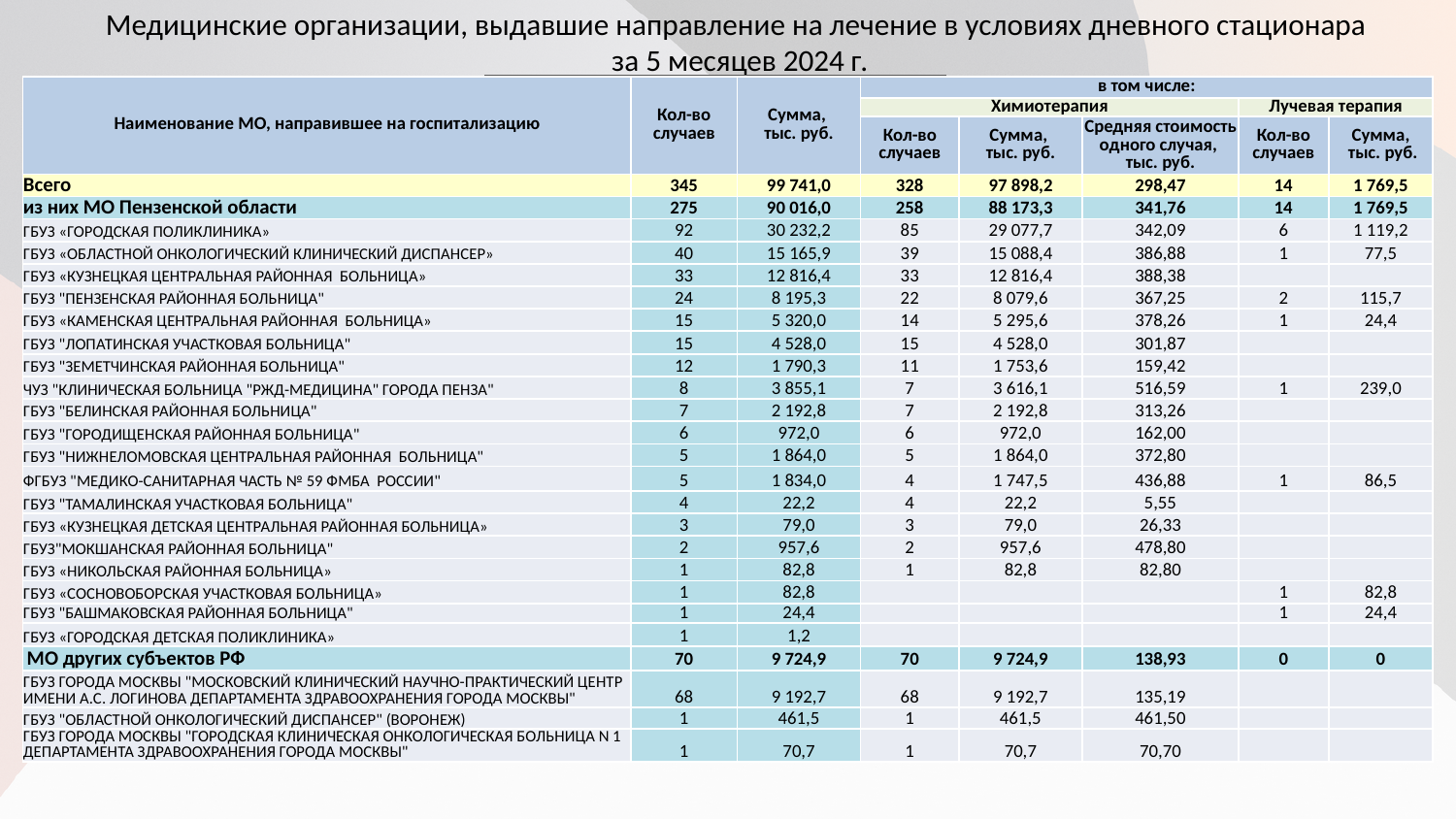

# Медицинские организации, выдавшие направление на лечение в условиях дневного стационара за 5 месяцев 2024 г.
| Наименование МО, направившее на госпитализацию | Кол-во случаев | Сумма, тыс. руб. | в том числе: |  |  |  |  |
| --- | --- | --- | --- | --- | --- | --- | --- |
|  |  |  | Химиотерапия |  |  | Лучевая терапия |  |
|  |  |  | Кол-во случаев | Сумма, тыс. руб. | Средняя стоимость одного случая, тыс. руб. | Кол-во случаев | Сумма, тыс. руб. |
| Всего | 345 | 99 741,0 | 328 | 97 898,2 | 298,47 | 14 | 1 769,5 |
| из них МО Пензенской области | 275 | 90 016,0 | 258 | 88 173,3 | 341,76 | 14 | 1 769,5 |
| ГБУЗ «ГОРОДСКАЯ ПОЛИКЛИНИКА» | 92 | 30 232,2 | 85 | 29 077,7 | 342,09 | 6 | 1 119,2 |
| ГБУЗ «ОБЛАСТНОЙ ОНКОЛОГИЧЕСКИЙ КЛИНИЧЕСКИЙ ДИСПАНСЕР» | 40 | 15 165,9 | 39 | 15 088,4 | 386,88 | 1 | 77,5 |
| ГБУЗ «КУЗНЕЦКАЯ ЦЕНТРАЛЬНАЯ РАЙОННАЯ БОЛЬНИЦА» | 33 | 12 816,4 | 33 | 12 816,4 | 388,38 |  |  |
| ГБУЗ "ПЕНЗЕНСКАЯ РАЙОННАЯ БОЛЬНИЦА" | 24 | 8 195,3 | 22 | 8 079,6 | 367,25 | 2 | 115,7 |
| ГБУЗ «КАМЕНСКАЯ ЦЕНТРАЛЬНАЯ РАЙОННАЯ БОЛЬНИЦА» | 15 | 5 320,0 | 14 | 5 295,6 | 378,26 | 1 | 24,4 |
| ГБУЗ "ЛОПАТИНСКАЯ УЧАСТКОВАЯ БОЛЬНИЦА" | 15 | 4 528,0 | 15 | 4 528,0 | 301,87 |  |  |
| ГБУЗ "ЗЕМЕТЧИНСКАЯ РАЙОННАЯ БОЛЬНИЦА" | 12 | 1 790,3 | 11 | 1 753,6 | 159,42 |  |  |
| ЧУЗ "КЛИНИЧЕСКАЯ БОЛЬНИЦА "РЖД-МЕДИЦИНА" ГОРОДА ПЕНЗА" | 8 | 3 855,1 | 7 | 3 616,1 | 516,59 | 1 | 239,0 |
| ГБУЗ "БЕЛИНСКАЯ РАЙОННАЯ БОЛЬНИЦА" | 7 | 2 192,8 | 7 | 2 192,8 | 313,26 |  |  |
| ГБУЗ "ГОРОДИЩЕНСКАЯ РАЙОННАЯ БОЛЬНИЦА" | 6 | 972,0 | 6 | 972,0 | 162,00 |  |  |
| ГБУЗ "НИЖНЕЛОМОВСКАЯ ЦЕНТРАЛЬНАЯ РАЙОННАЯ БОЛЬНИЦА" | 5 | 1 864,0 | 5 | 1 864,0 | 372,80 |  |  |
| ФГБУЗ "МЕДИКО-САНИТАРНАЯ ЧАСТЬ № 59 ФМБА РОССИИ" | 5 | 1 834,0 | 4 | 1 747,5 | 436,88 | 1 | 86,5 |
| ГБУЗ "ТАМАЛИНСКАЯ УЧАСТКОВАЯ БОЛЬНИЦА" | 4 | 22,2 | 4 | 22,2 | 5,55 |  |  |
| ГБУЗ «КУЗНЕЦКАЯ ДЕТСКАЯ ЦЕНТРАЛЬНАЯ РАЙОННАЯ БОЛЬНИЦА» | 3 | 79,0 | 3 | 79,0 | 26,33 |  |  |
| ГБУЗ"МОКШАНСКАЯ РАЙОННАЯ БОЛЬНИЦА" | 2 | 957,6 | 2 | 957,6 | 478,80 |  |  |
| ГБУЗ «НИКОЛЬСКАЯ РАЙОННАЯ БОЛЬНИЦА» | 1 | 82,8 | 1 | 82,8 | 82,80 |  |  |
| ГБУЗ «СОСНОВОБОРСКАЯ УЧАСТКОВАЯ БОЛЬНИЦА» | 1 | 82,8 |  |  |  | 1 | 82,8 |
| ГБУЗ "БАШМАКОВСКАЯ РАЙОННАЯ БОЛЬНИЦА" | 1 | 24,4 |  |  |  | 1 | 24,4 |
| ГБУЗ «ГОРОДСКАЯ ДЕТСКАЯ ПОЛИКЛИНИКА» | 1 | 1,2 |  |  |  |  |  |
| МО других субъектов РФ | 70 | 9 724,9 | 70 | 9 724,9 | 138,93 | 0 | 0 |
| ГБУЗ ГОРОДА МОСКВЫ "МОСКОВСКИЙ КЛИНИЧЕСКИЙ НАУЧНО-ПРАКТИЧЕСКИЙ ЦЕНТР ИМЕНИ А.С. ЛОГИНОВА ДЕПАРТАМЕНТА ЗДРАВООХРАНЕНИЯ ГОРОДА МОСКВЫ" | 68 | 9 192,7 | 68 | 9 192,7 | 135,19 |  |  |
| ГБУЗ "ОБЛАСТНОЙ ОНКОЛОГИЧЕСКИЙ ДИСПАНСЕР" (ВОРОНЕЖ) | 1 | 461,5 | 1 | 461,5 | 461,50 |  |  |
| ГБУЗ ГОРОДА МОСКВЫ "ГОРОДСКАЯ КЛИНИЧЕСКАЯ ОНКОЛОГИЧЕСКАЯ БОЛЬНИЦА N 1 ДЕПАРТАМЕНТА ЗДРАВООХРАНЕНИЯ ГОРОДА МОСКВЫ" | 1 | 70,7 | 1 | 70,7 | 70,70 |  |  |